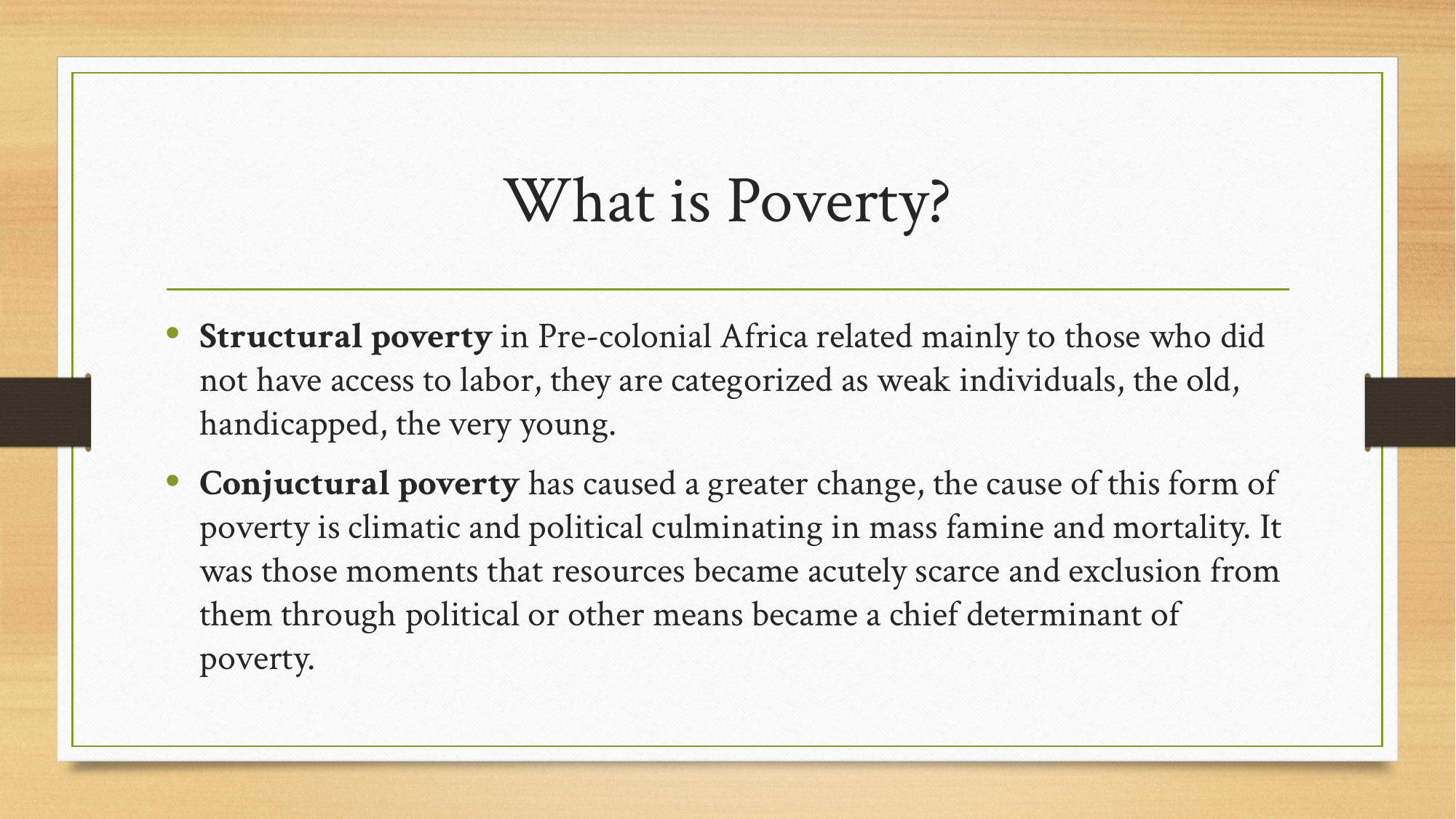

# What is Poverty?
Structural poverty in Pre-colonial Africa related mainly to those who did not have access to labor, they are categorized as weak individuals, the old, handicapped, the very young.
Conjuctural poverty has caused a greater change, the cause of this form of poverty is climatic and political culminating in mass famine and mortality. It was those moments that resources became acutely scarce and exclusion from them through political or other means became a chief determinant of poverty.